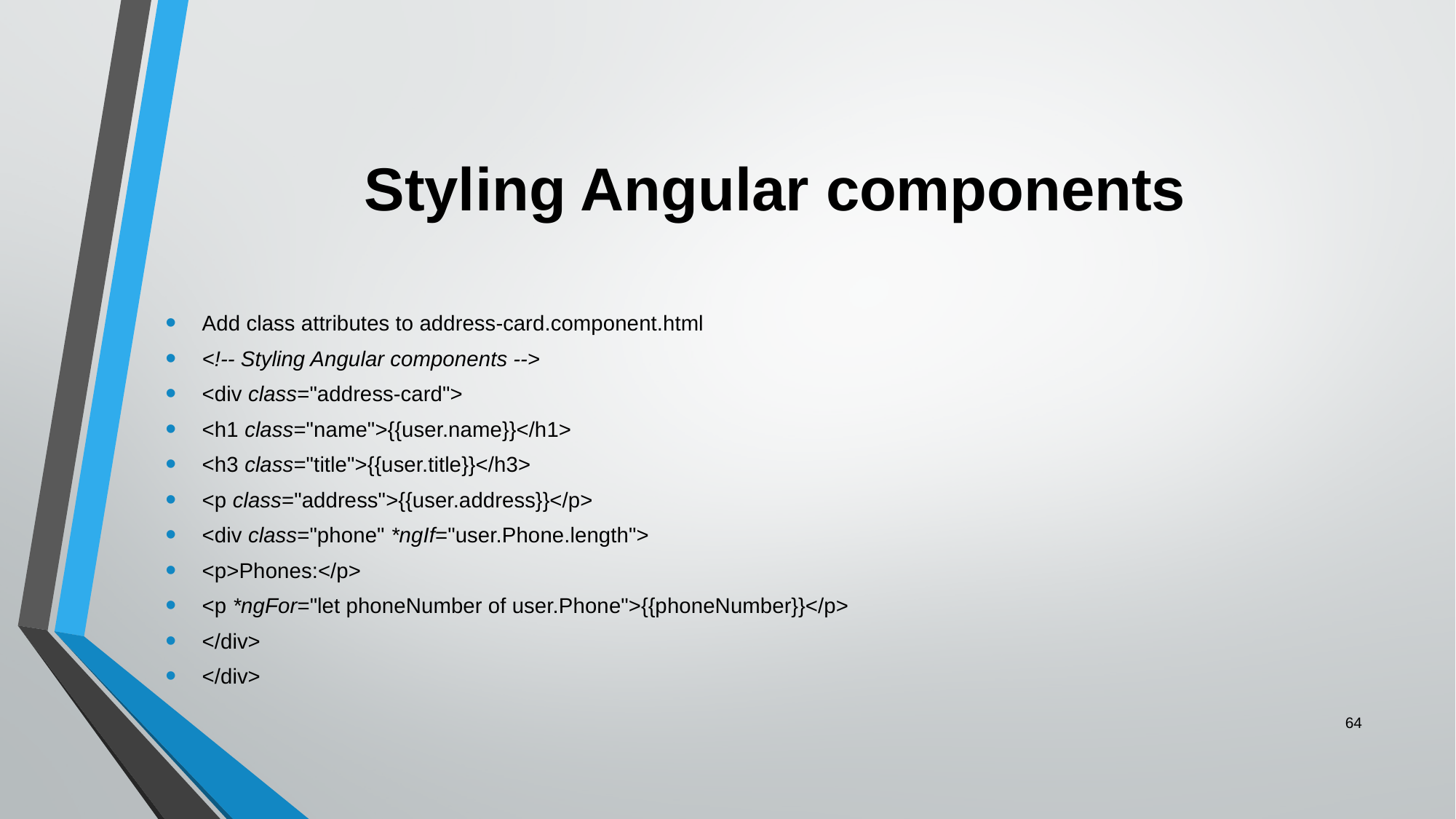

# Styling Angular components
Add class attributes to address-card.component.html
<!-- Styling Angular components -->
<div class="address-card">
<h1 class="name">{{user.name}}</h1>
<h3 class="title">{{user.title}}</h3>
<p class="address">{{user.address}}</p>
<div class="phone" *ngIf="user.Phone.length">
<p>Phones:</p>
<p *ngFor="let phoneNumber of user.Phone">{{phoneNumber}}</p>
</div>
</div>

64